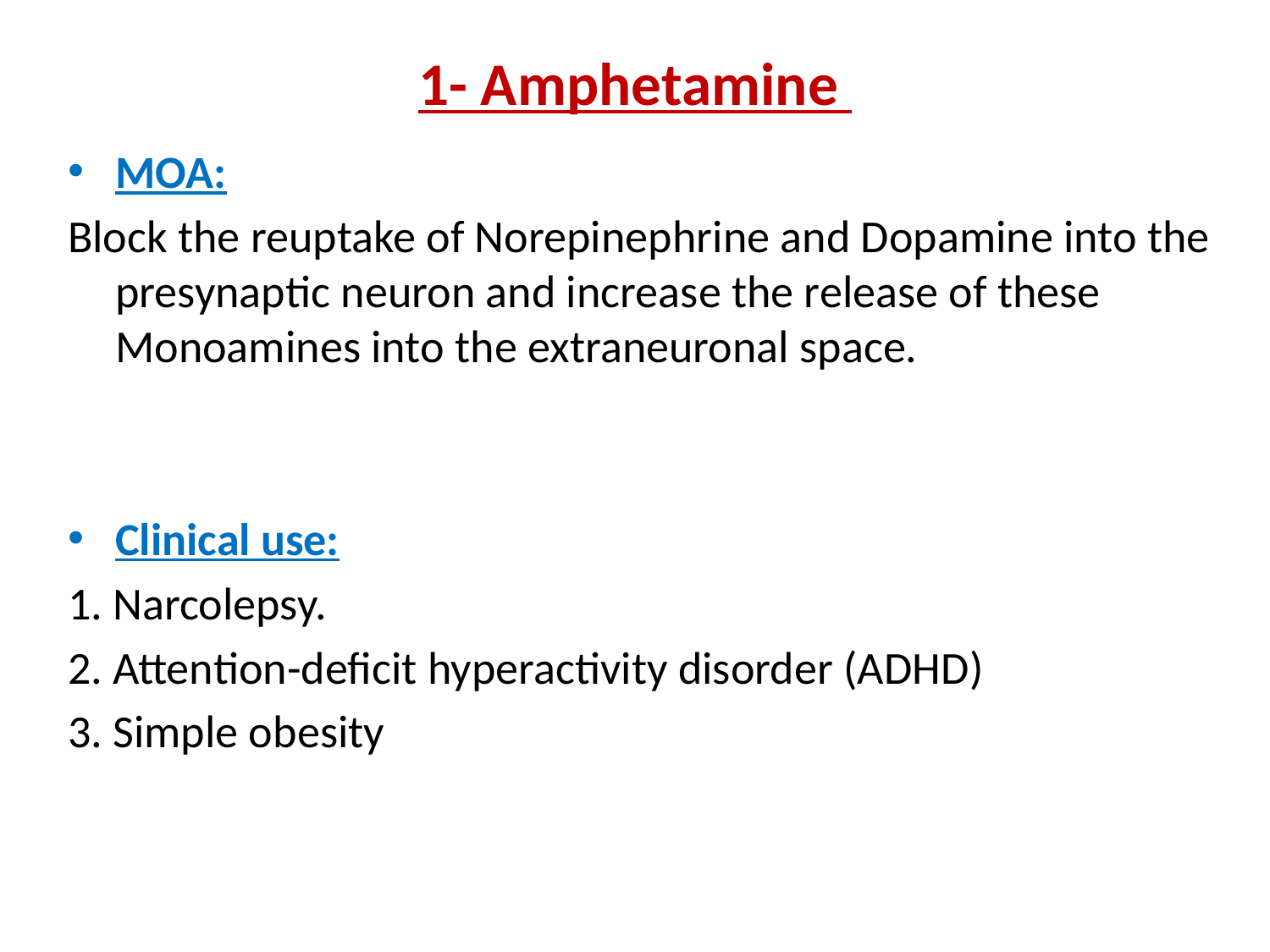

# 1- Amphetamine
MOA:
Block the reuptake of Norepinephrine and Dopamine into the presynaptic neuron and increase the release of these Monoamines into the extraneuronal space.

Clinical use:
1. Narcolepsy.
2. Attention-deficit hyperactivity disorder (ADHD)
3. Simple obesity